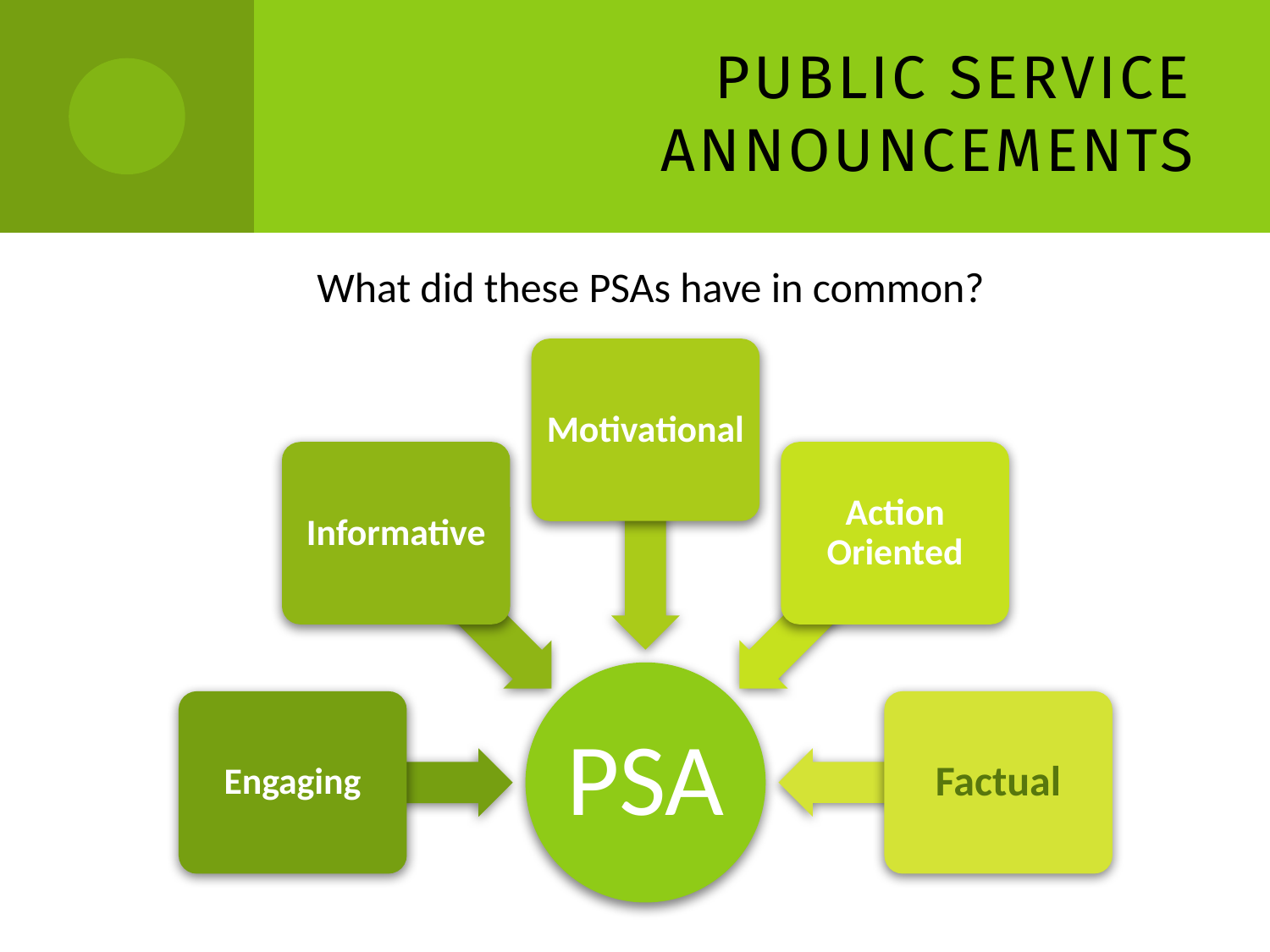

# Public Service Announcements
What did these PSAs have in common?
PSA
Engaging
Informative
Motivational
Action Oriented
Factual